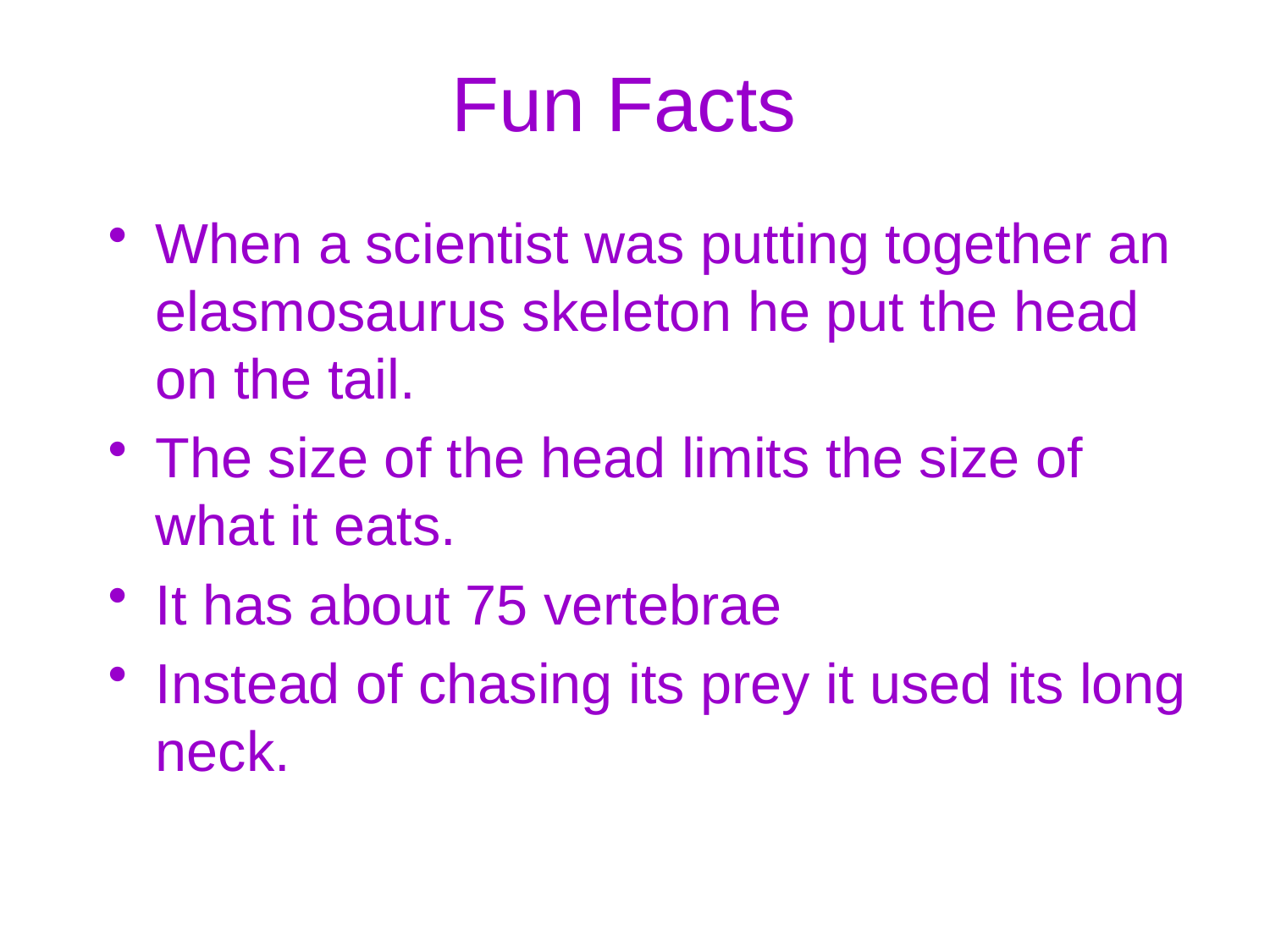

# Fun Facts
When a scientist was putting together an elasmosaurus skeleton he put the head on the tail.
The size of the head limits the size of what it eats.
It has about 75 vertebrae
Instead of chasing its prey it used its long neck.